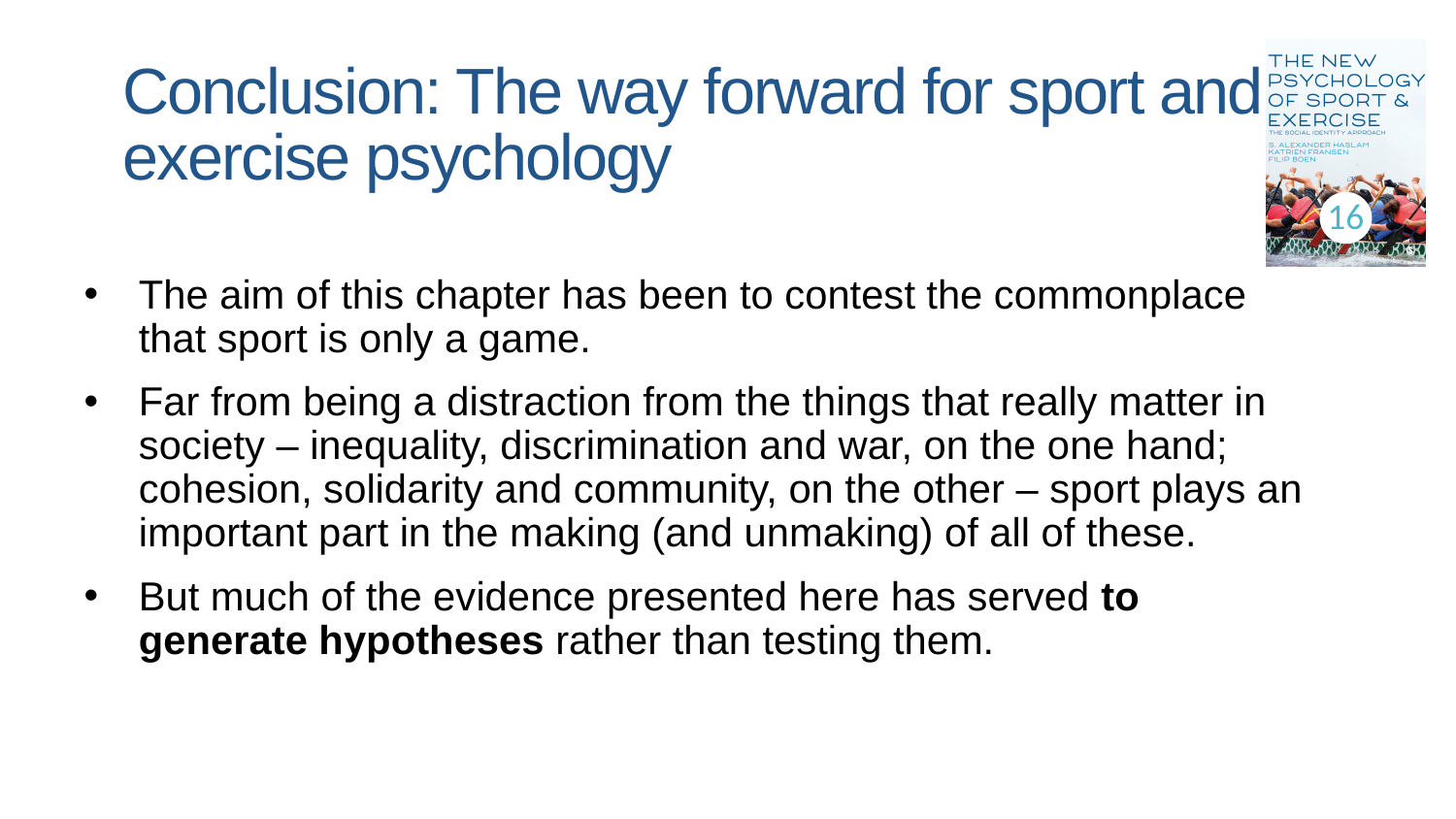

# Conclusion: The way forward for sport and exercise psychology
16
The aim of this chapter has been to contest the commonplace that sport is only a game.
Far from being a distraction from the things that really matter in society – inequality, discrimination and war, on the one hand; cohesion, solidarity and community, on the other – sport plays an important part in the making (and unmaking) of all of these.
But much of the evidence presented here has served to generate hypotheses rather than testing them.